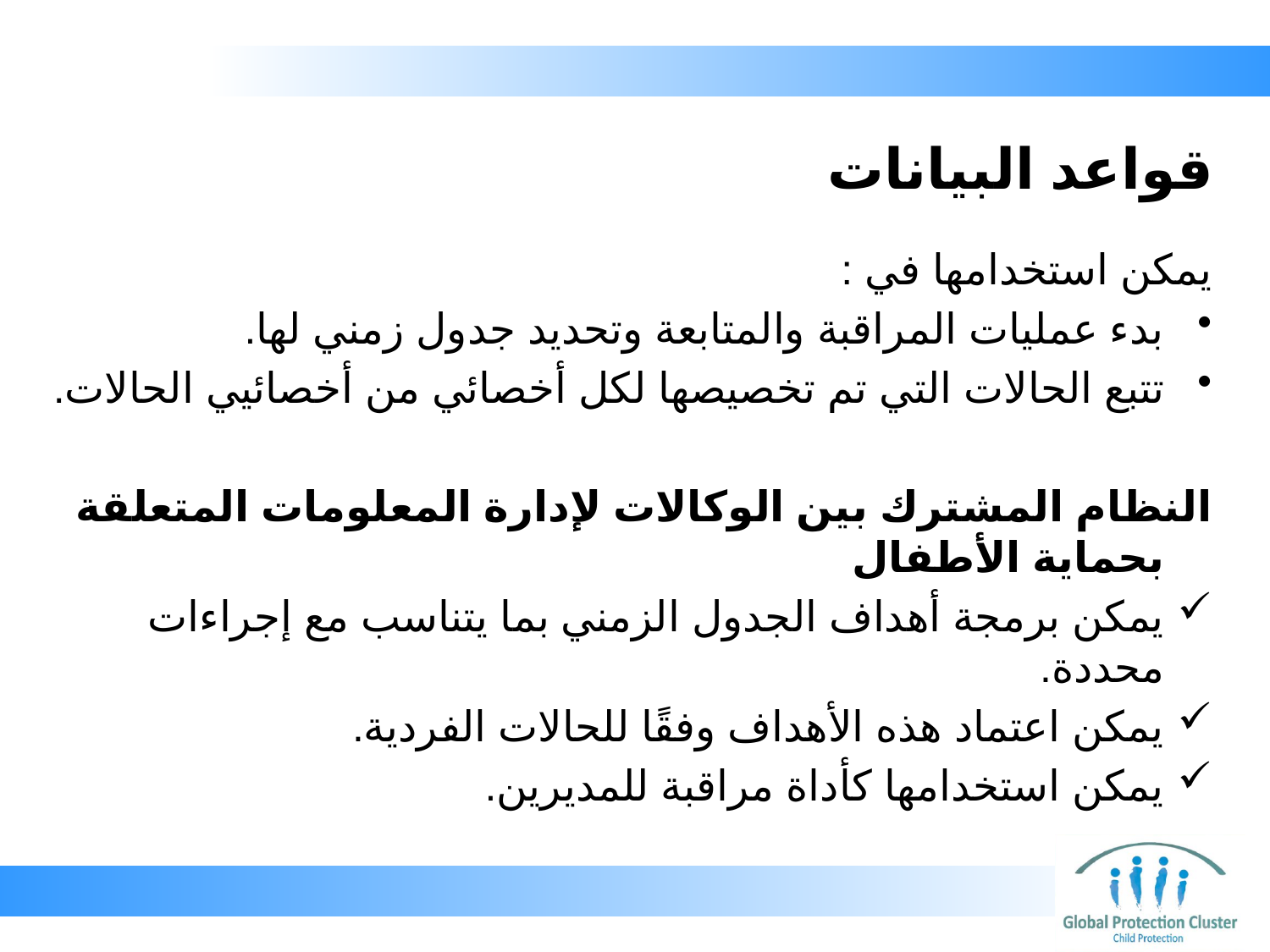

# قواعد البيانات
يمكن استخدامها في :
بدء عمليات المراقبة والمتابعة وتحديد جدول زمني لها.
تتبع الحالات التي تم تخصيصها لكل أخصائي من أخصائيي الحالات.

النظام المشترك بين الوكالات لإدارة المعلومات المتعلقة بحماية الأطفال
يمكن برمجة أهداف الجدول الزمني بما يتناسب مع إجراءات محددة.
يمكن اعتماد هذه الأهداف وفقًا للحالات الفردية.
يمكن استخدامها كأداة مراقبة للمديرين.